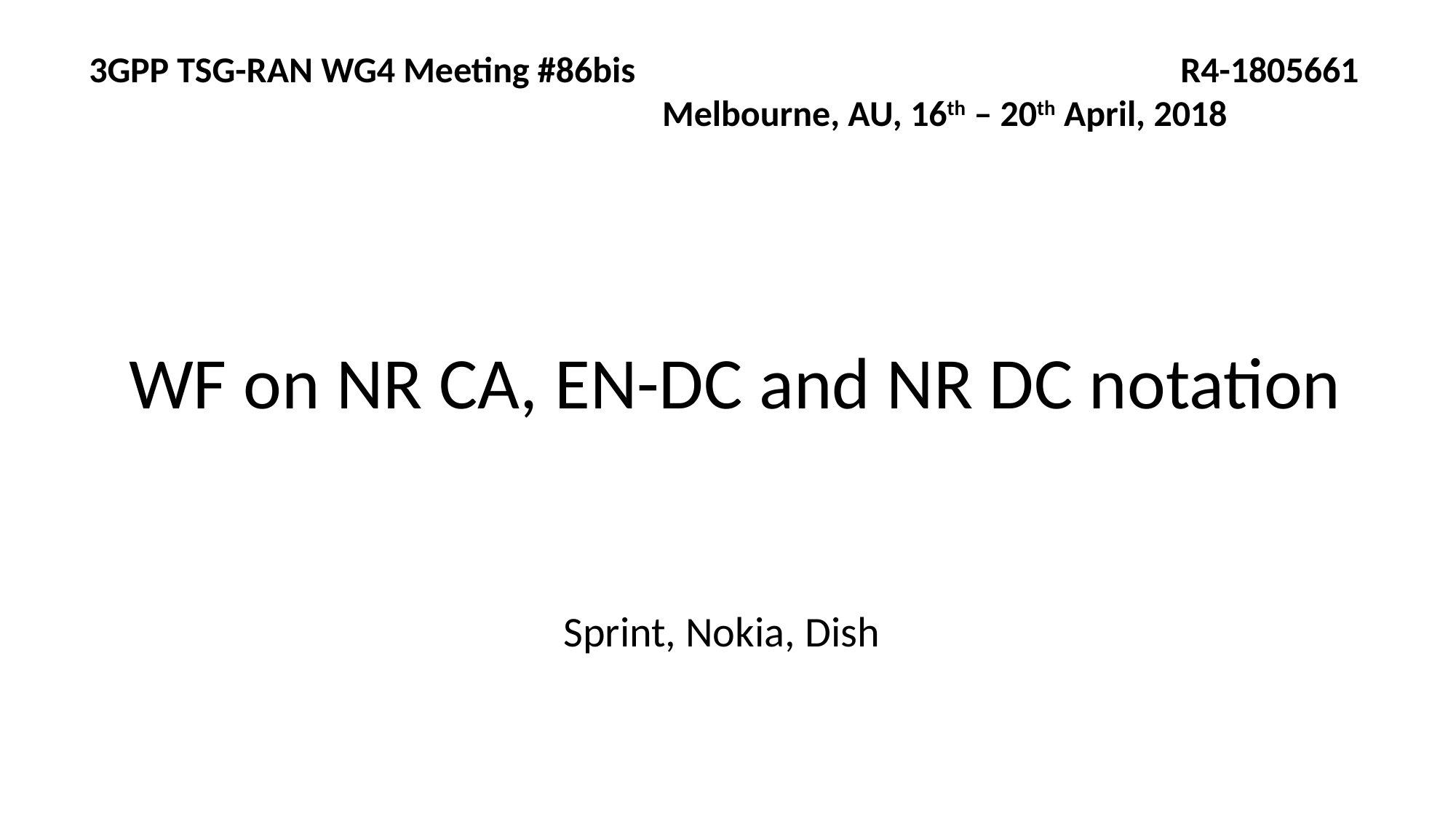

3GPP TSG-RAN WG4 Meeting #86bis 					R4-1805661                                                                        Melbourne, AU, 16th – 20th April, 2018
# WF on NR CA, EN-DC and NR DC notation
Sprint, Nokia, Dish